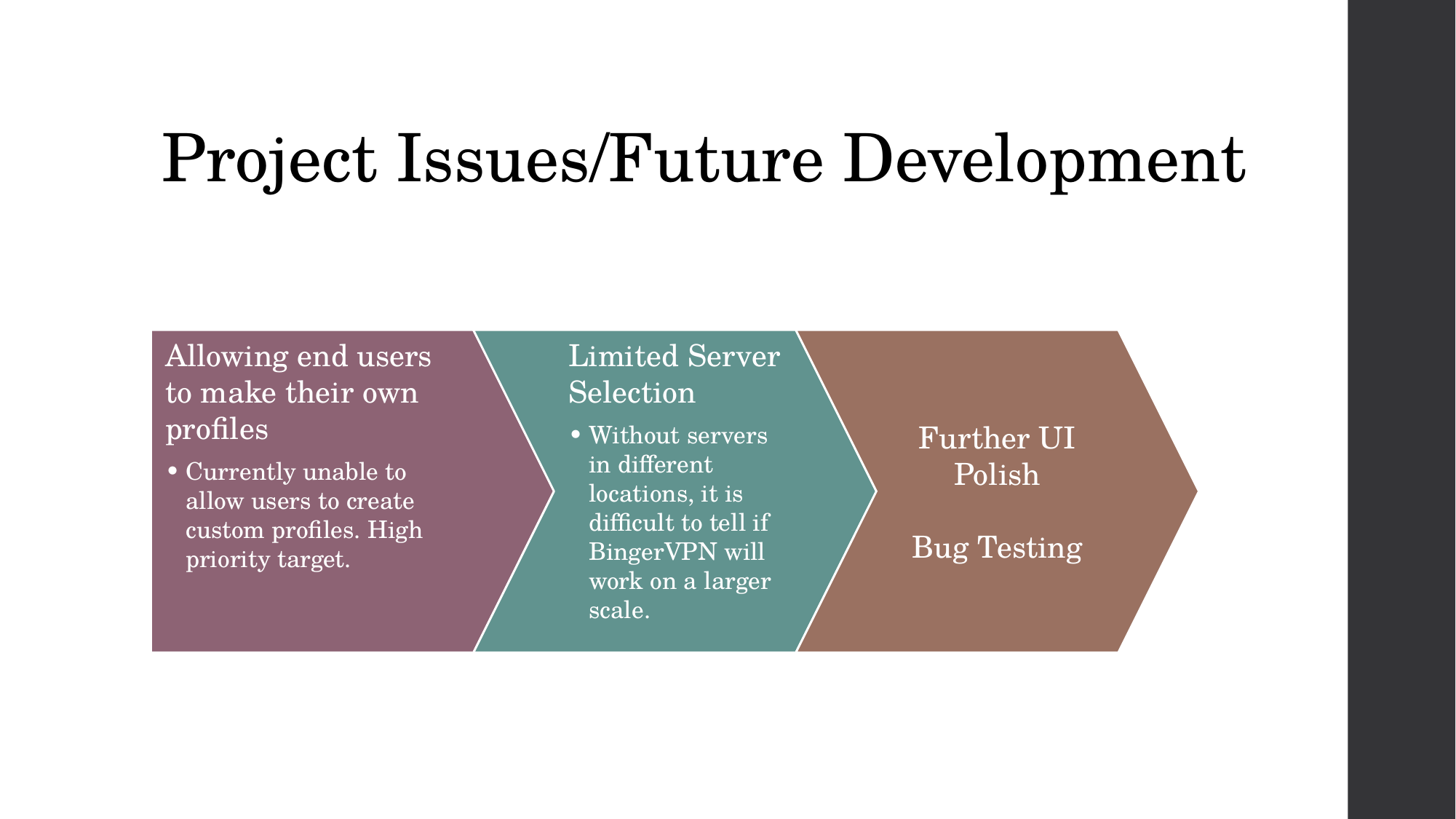

# Project Issues/Future Development

Allowing end users to make their own profiles
Currently unable to allow users to create custom profiles. High priority target.

Limited Server Selection
Without servers in different locations, it is difficult to tell if BingerVPN will work on a larger scale.

Further UI Polish
Bug Testing